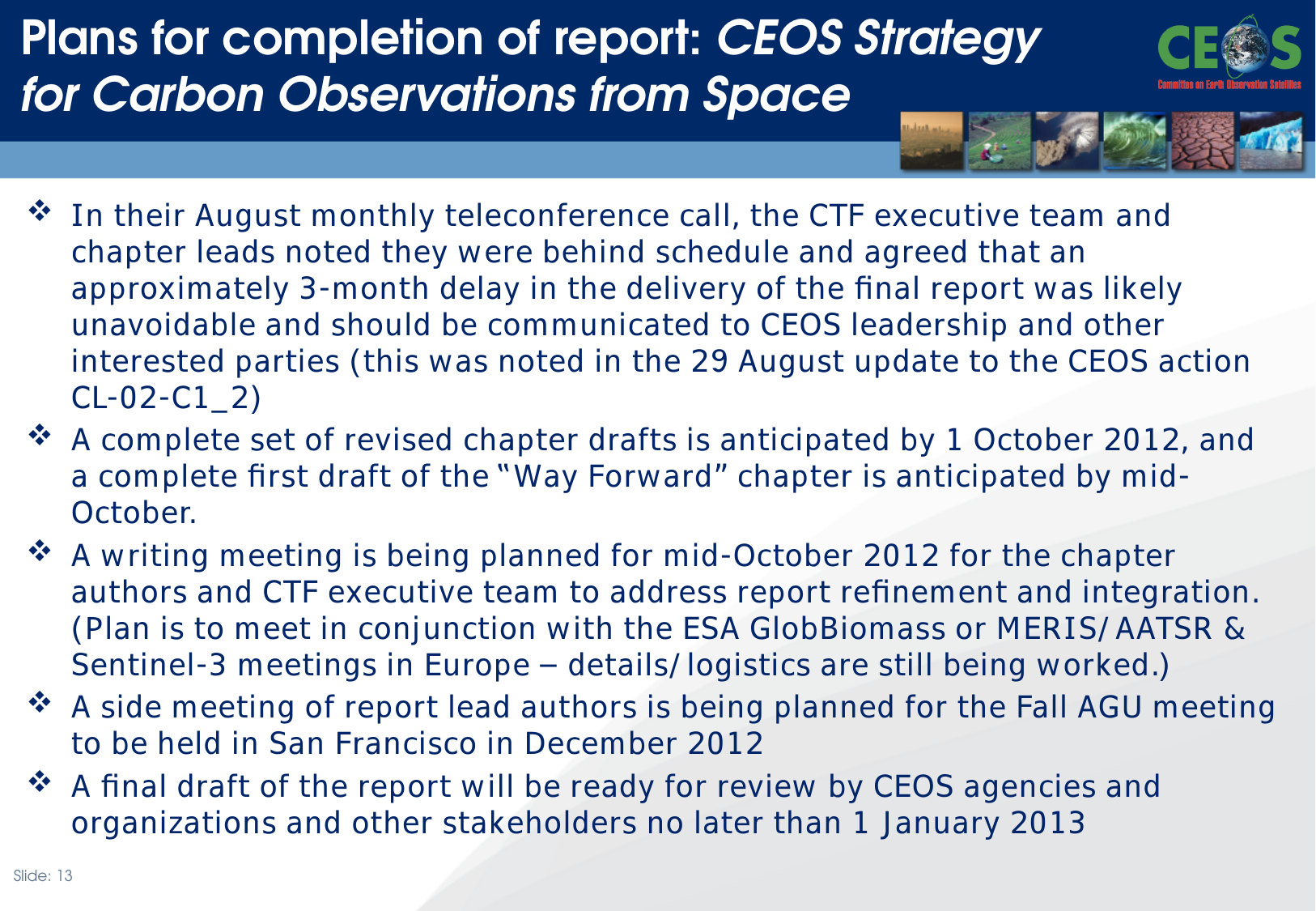

# Plans for completion of report: CEOS Strategy for Carbon Observations from Space
In their August monthly teleconference call, the CTF executive team and chapter leads noted they were behind schedule and agreed that an approximately 3-month delay in the delivery of the final report was likely unavoidable and should be communicated to CEOS leadership and other interested parties (this was noted in the 29 August update to the CEOS action CL-02-C1_2)
A complete set of revised chapter drafts is anticipated by 1 October 2012, and a complete first draft of the “Way Forward” chapter is anticipated by mid-October.
A writing meeting is being planned for mid-October 2012 for the chapter authors and CTF executive team to address report refinement and integration. (Plan is to meet in conjunction with the ESA GlobBiomass or MERIS/AATSR & Sentinel-3 meetings in Europe – details/logistics are still being worked.)
A side meeting of report lead authors is being planned for the Fall AGU meeting to be held in San Francisco in December 2012
A final draft of the report will be ready for review by CEOS agencies and organizations and other stakeholders no later than 1 January 2013